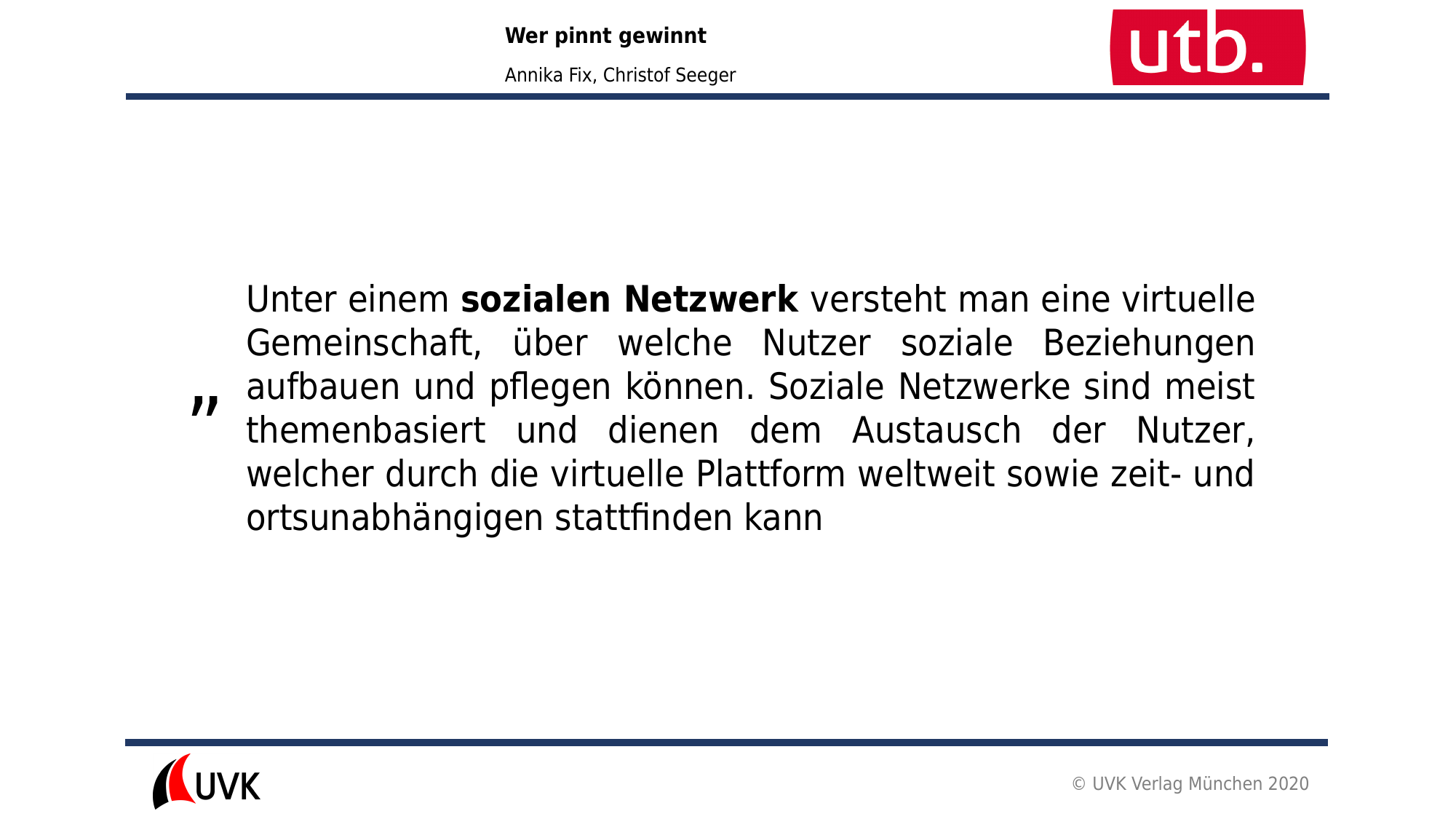

Unter einem sozialen Netzwerk versteht man eine virtuelle Gemeinschaft, über welche Nutzer soziale Beziehungen aufbauen und pflegen können. Soziale Netzwerke sind meist themenbasiert und dienen dem Austausch der Nutzer, welcher durch die virtuelle Plattform weltweit sowie zeit- und ortsunabhängigen stattfinden kann
„